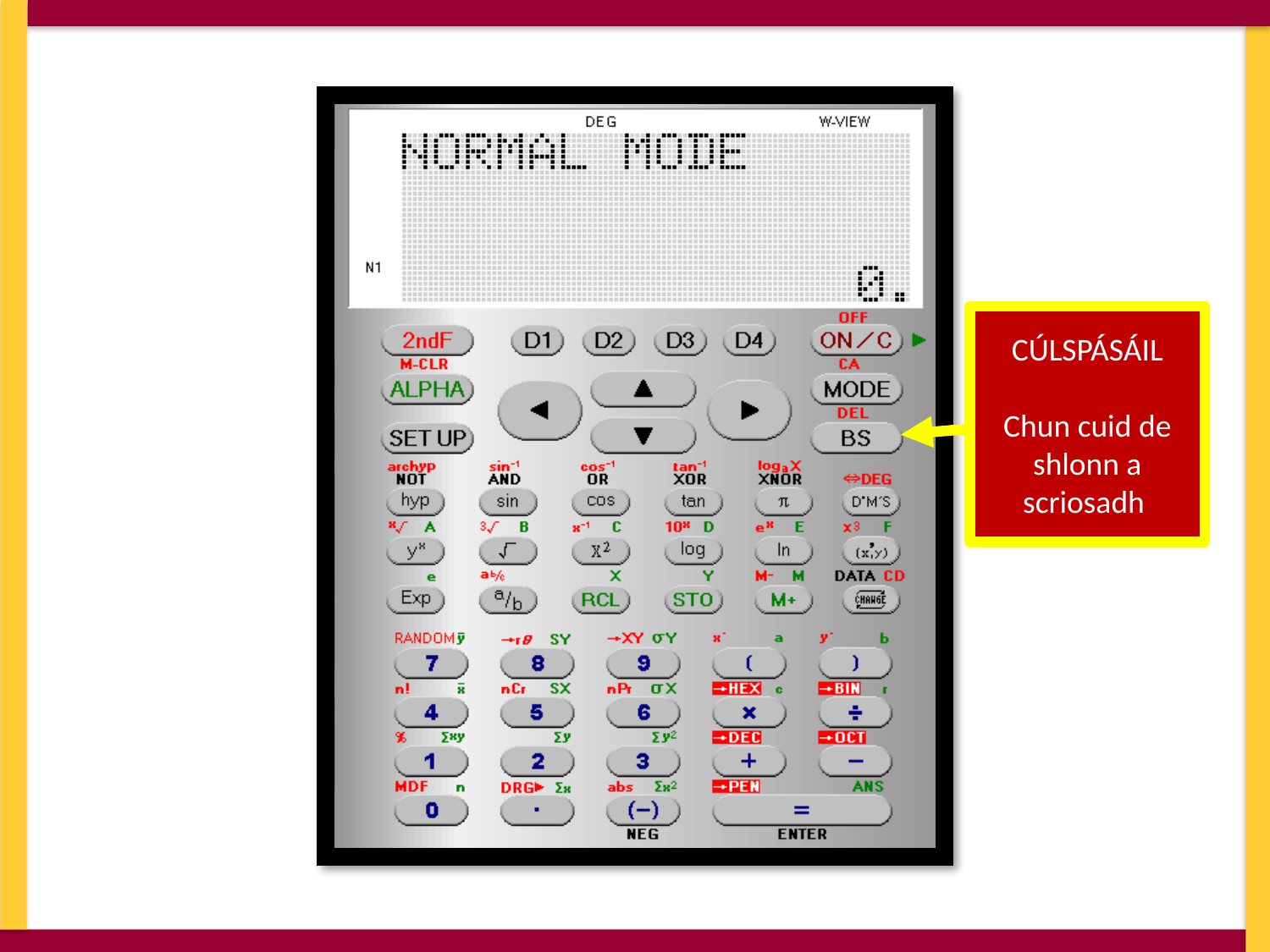

CÚLSPÁSÁIL

Chun cuid de shlonn a scriosadh